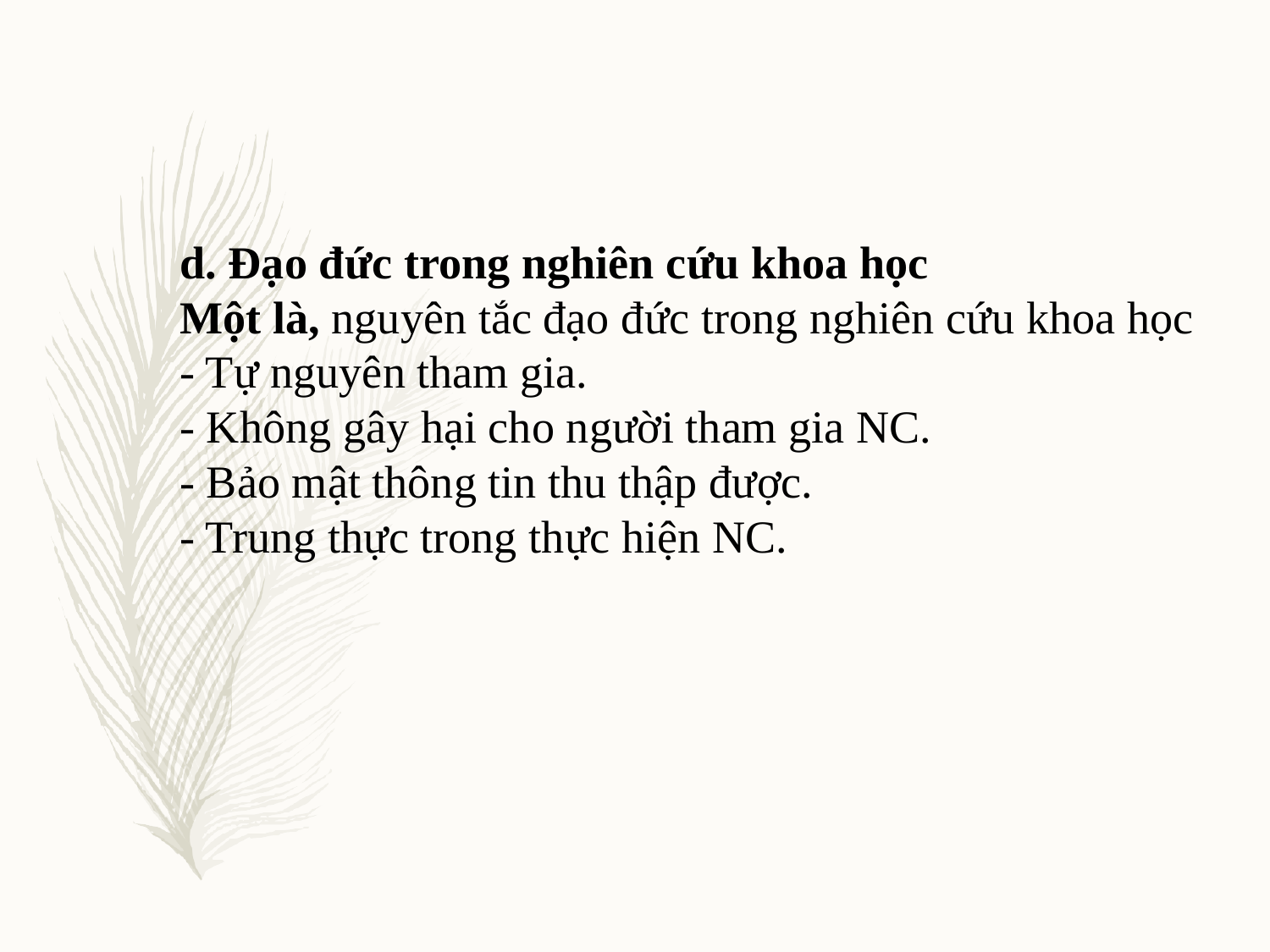

d. Đạo đức trong nghiên cứu khoa học
	Một là, nguyên tắc đạo đức trong nghiên cứu khoa học
	- Tự nguyên tham gia.
	- Không gây hại cho người tham gia NC.
	- Bảo mật thông tin thu thập được.
	- Trung thực trong thực hiện NC.